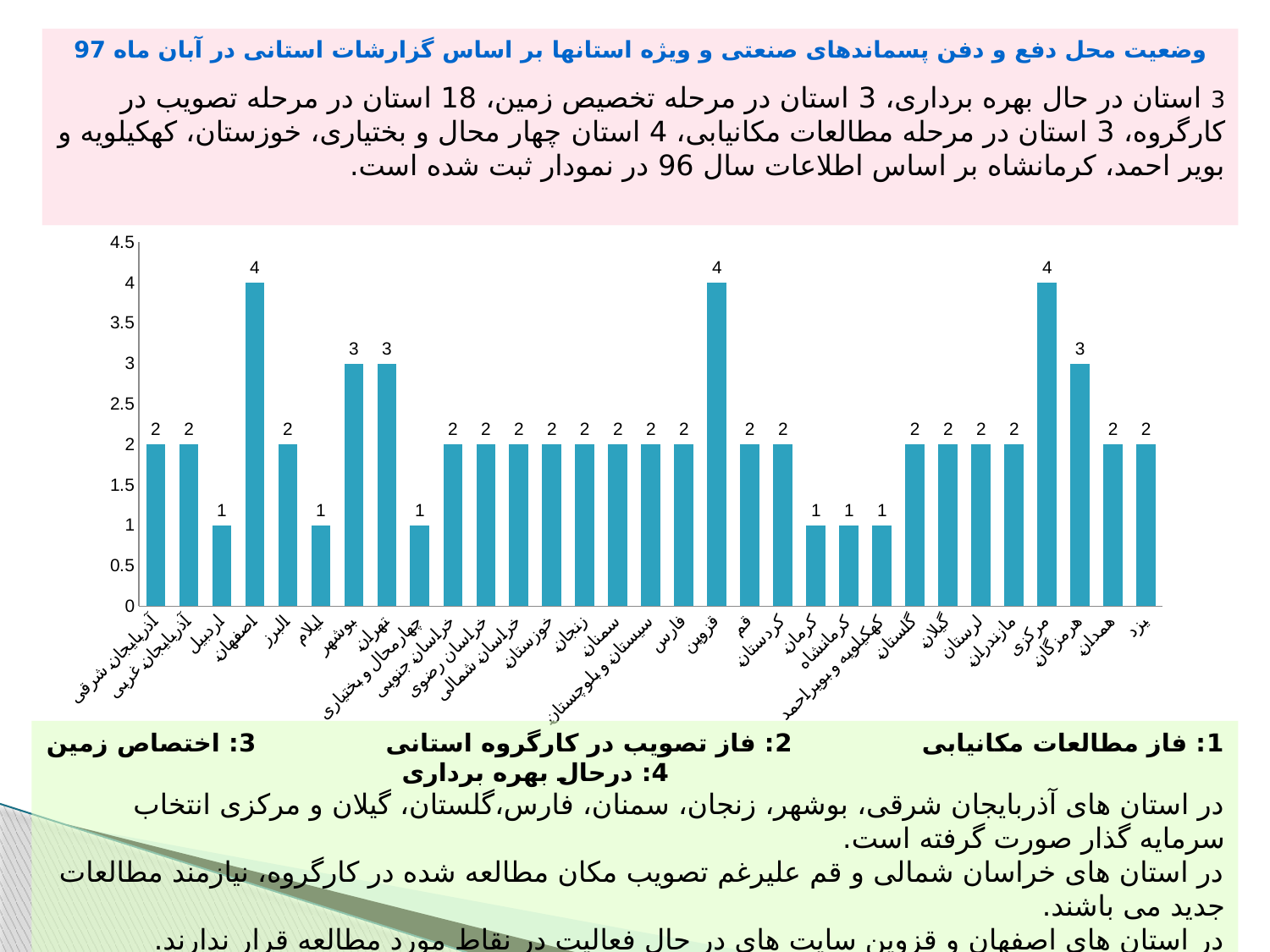

وضعیت محل دفع و دفن پسماندهای صنعتی و ویژه استانها بر اساس گزارشات استانی در آبان ماه 97

3 استان در حال بهره برداری، 3 استان در مرحله تخصیص زمین، 18 استان در مرحله تصویب در کارگروه، 3 استان در مرحله مطالعات مکانیابی، 4 استان چهار محال و بختیاری، خوزستان، کهکیلویه و بویر احمد، کرمانشاه بر اساس اطلاعات سال 96 در نمودار ثبت شده است.

### Chart

| Category |  |
|---|---|
| آذربایجان شرقی | 2.0 |
| آذربایجان غربی | 2.0 |
| اردبیل | 1.0 |
| اصفهان | 4.0 |
| البرز | 2.0 |
| ایلام | 1.0 |
| بوشهر | 3.0 |
| تهران | 3.0 |
| چهارمحال و بختیاری | 1.0 |
| خراسان جنوبی | 2.0 |
| خراسان رضوی | 2.0 |
| خراسان شمالی | 2.0 |
| خوزستان | 2.0 |
| زنجان | 2.0 |
| سمنان | 2.0 |
| سیستان و بلوچستان | 2.0 |
| فارس | 2.0 |
| قزوین | 4.0 |
| قم | 2.0 |
| کردستان | 2.0 |
| کرمان | 1.0 |
| کرمانشاه | 1.0 |
| کهکیلویه و بویراحمد | 1.0 |
| گلستان | 2.0 |
| گیلان | 2.0 |
| لرستان | 2.0 |
| مازندران | 2.0 |
| مرکزی | 4.0 |
| هرمزگان | 3.0 |
| همدان | 2.0 |
| یزد | 2.0 |
1: فاز مطالعات مکانیابی               2: فاز تصویب در کارگروه استانی               3: اختصاص زمین                        4: درحال بهره برداری
در استان های آذربایجان شرقی، بوشهر، زنجان، سمنان، فارس،گلستان، گیلان و مرکزی انتخاب سرمایه گذار صورت گرفته است.
در استان های خراسان شمالی و قم علیرغم تصویب مکان مطالعه شده در کارگروه، نیازمند مطالعات جدید می باشند.
در استان های اصفهان و قزوین سایت های در حال فعالیت در نقاط مورد مطالعه قرار ندارند.